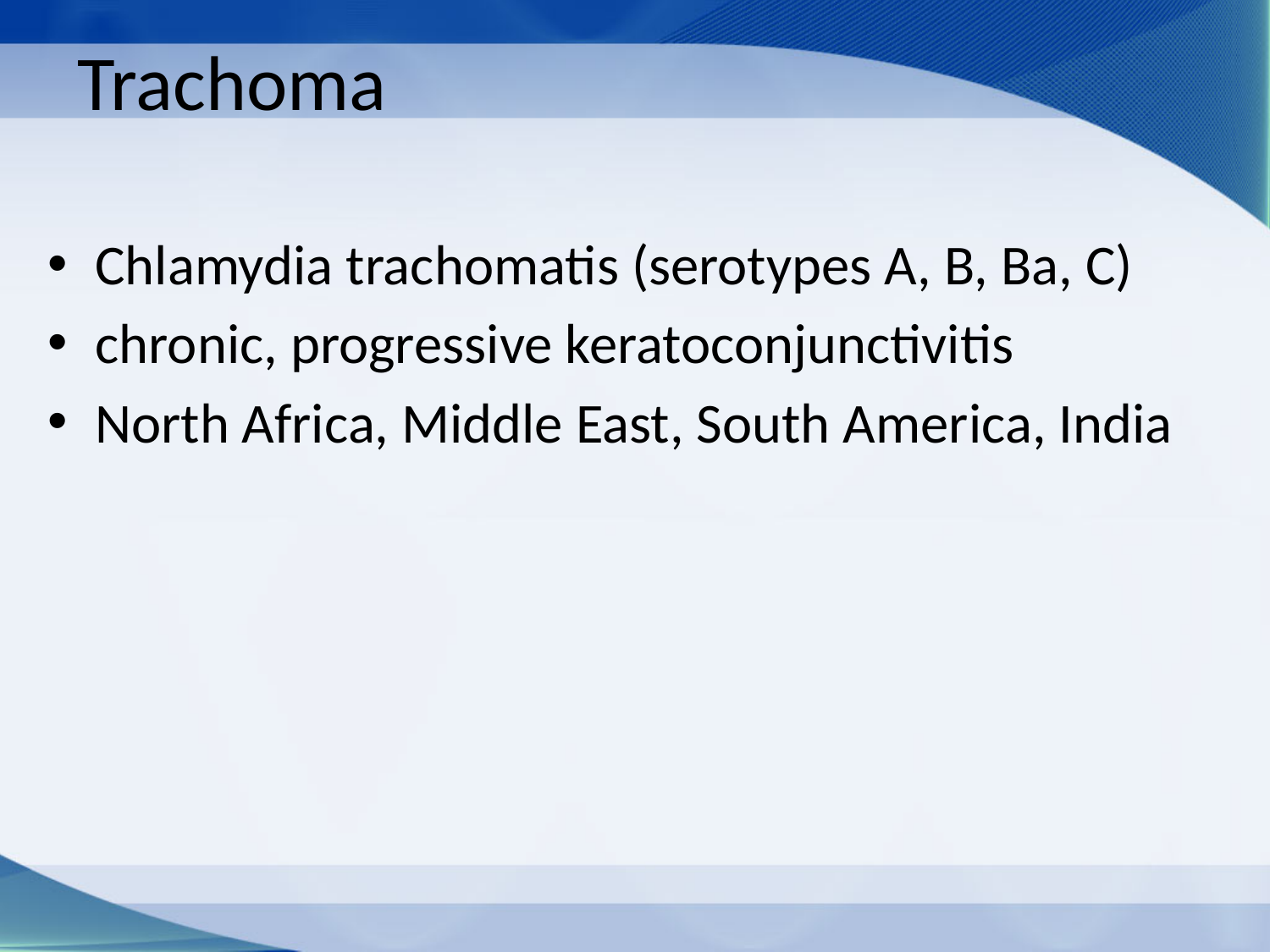

# Trachoma
Chlamydia trachomatis (serotypes A, B, Ba, C)
chronic, progressive keratoconjunctivitis
North Africa, Middle East, South America, India